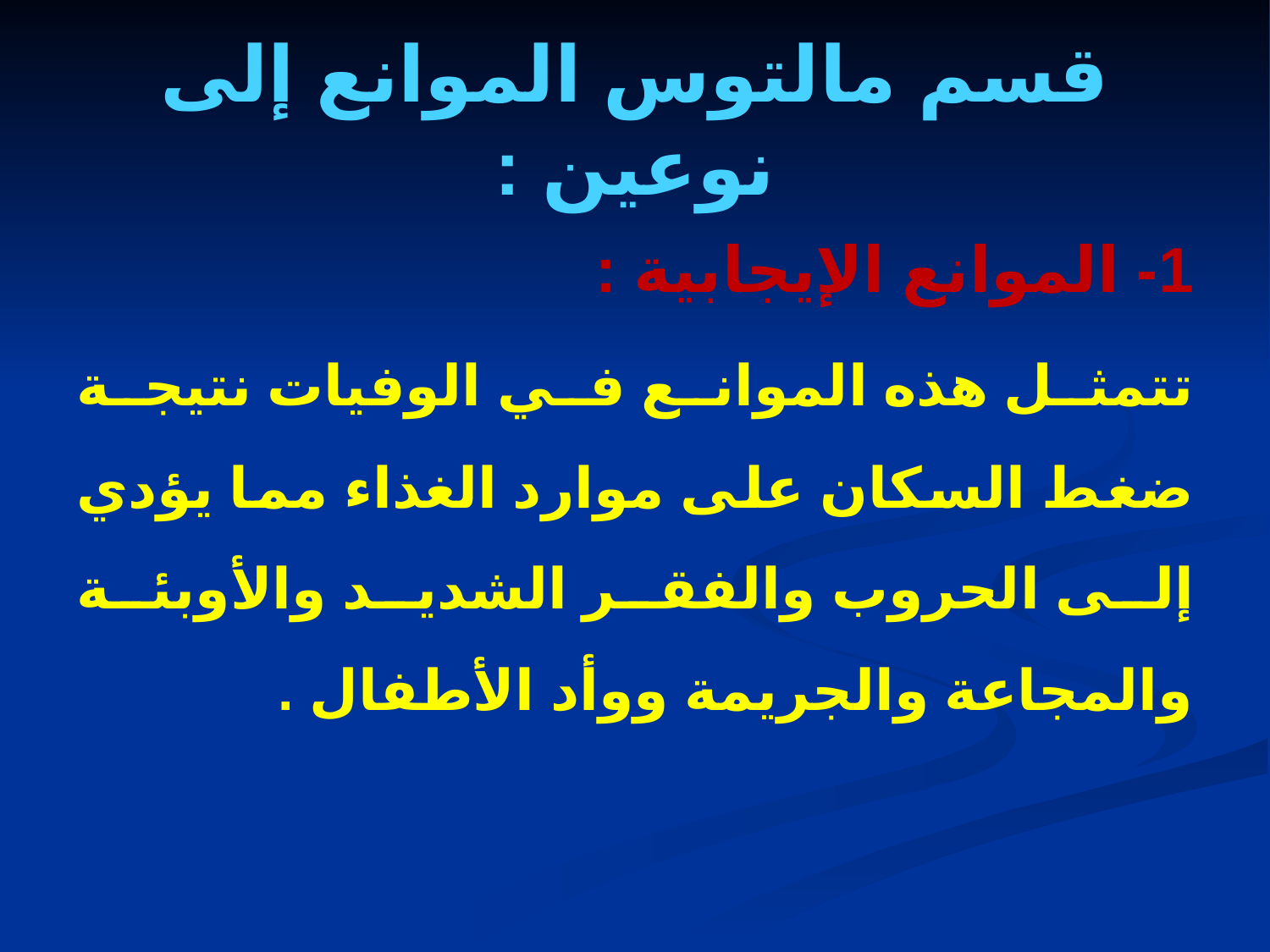

# قسم مالتوس الموانع إلى نوعين :
1- الموانع الإيجابية :
تتمثل هذه الموانع في الوفيات نتيجة ضغط السكان على موارد الغذاء مما يؤدي إلى الحروب والفقر الشديد والأوبئة والمجاعة والجريمة ووأد الأطفال .